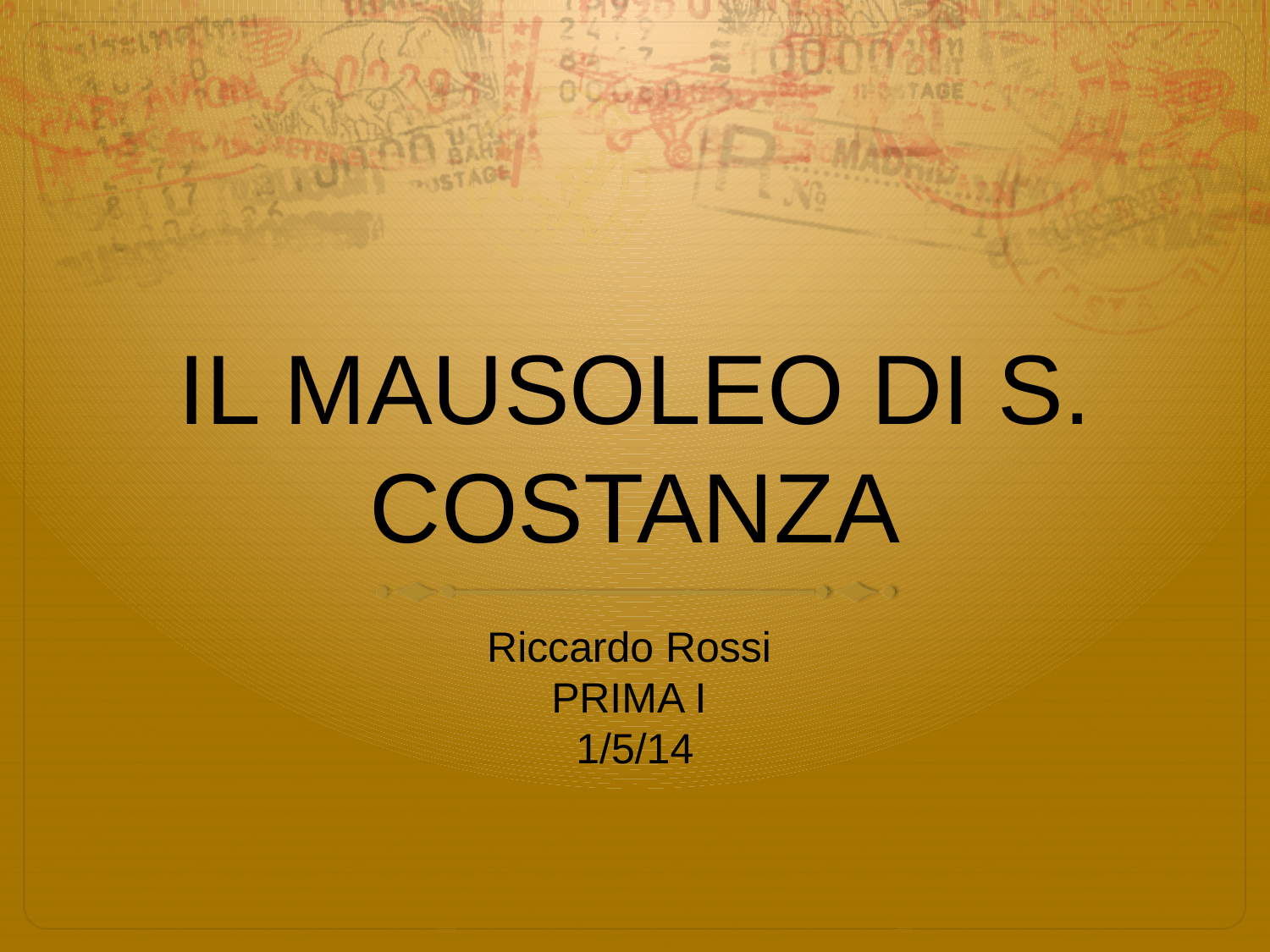

# IL MAUSOLEO DI S. COSTANZA
Riccardo Rossi
PRIMA I
1/5/14